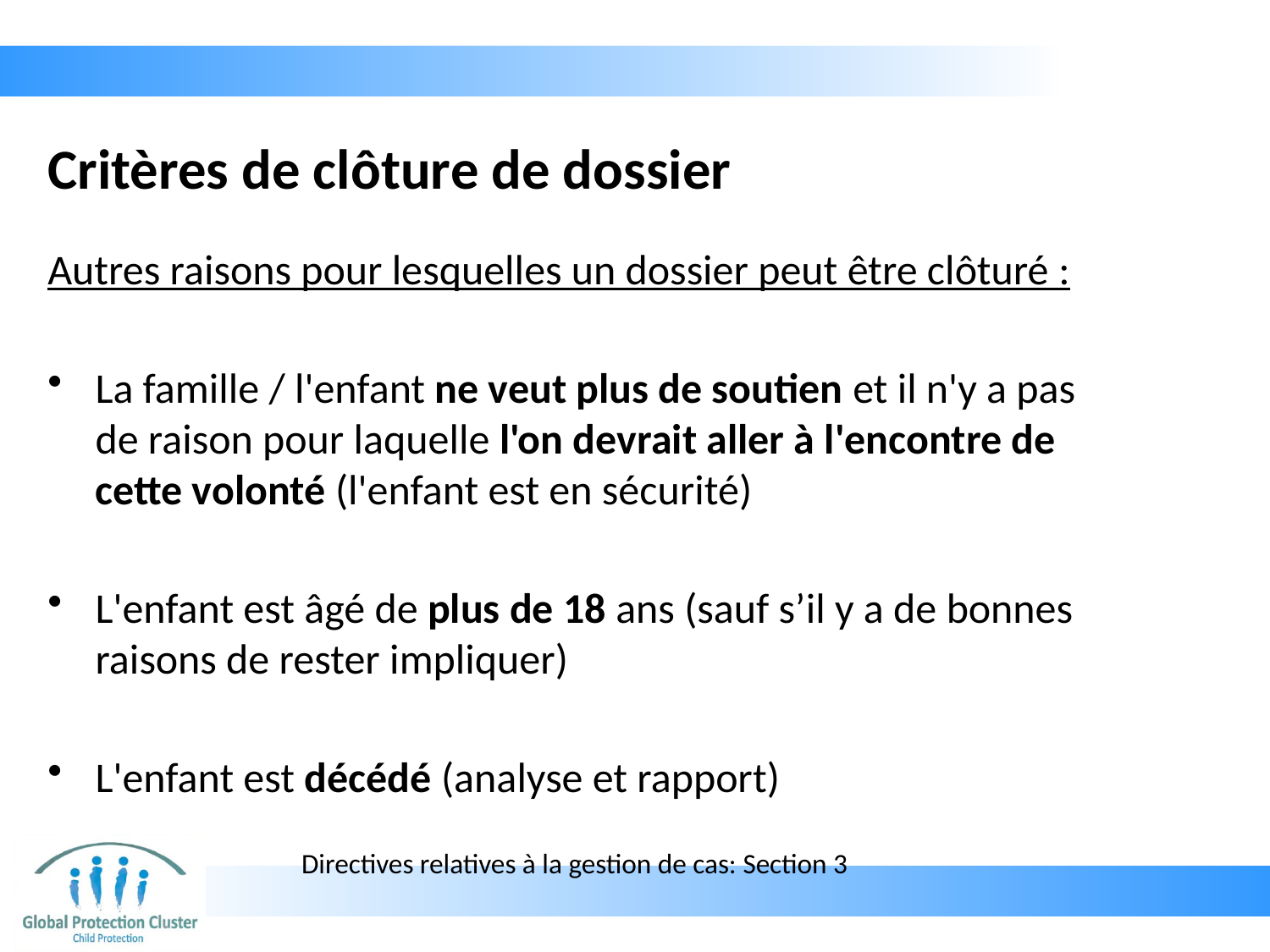

# Critères de clôture de dossier
Autres raisons pour lesquelles un dossier peut être clôturé :

La famille / l'enfant ne veut plus de soutien et il n'y a pas de raison pour laquelle l'on devrait aller à l'encontre de cette volonté (l'enfant est en sécurité)

L'enfant est âgé de plus de 18 ans (sauf s’il y a de bonnes raisons de rester impliquer)

L'enfant est décédé (analyse et rapport)

Directives relatives à la gestion de cas: Section 3